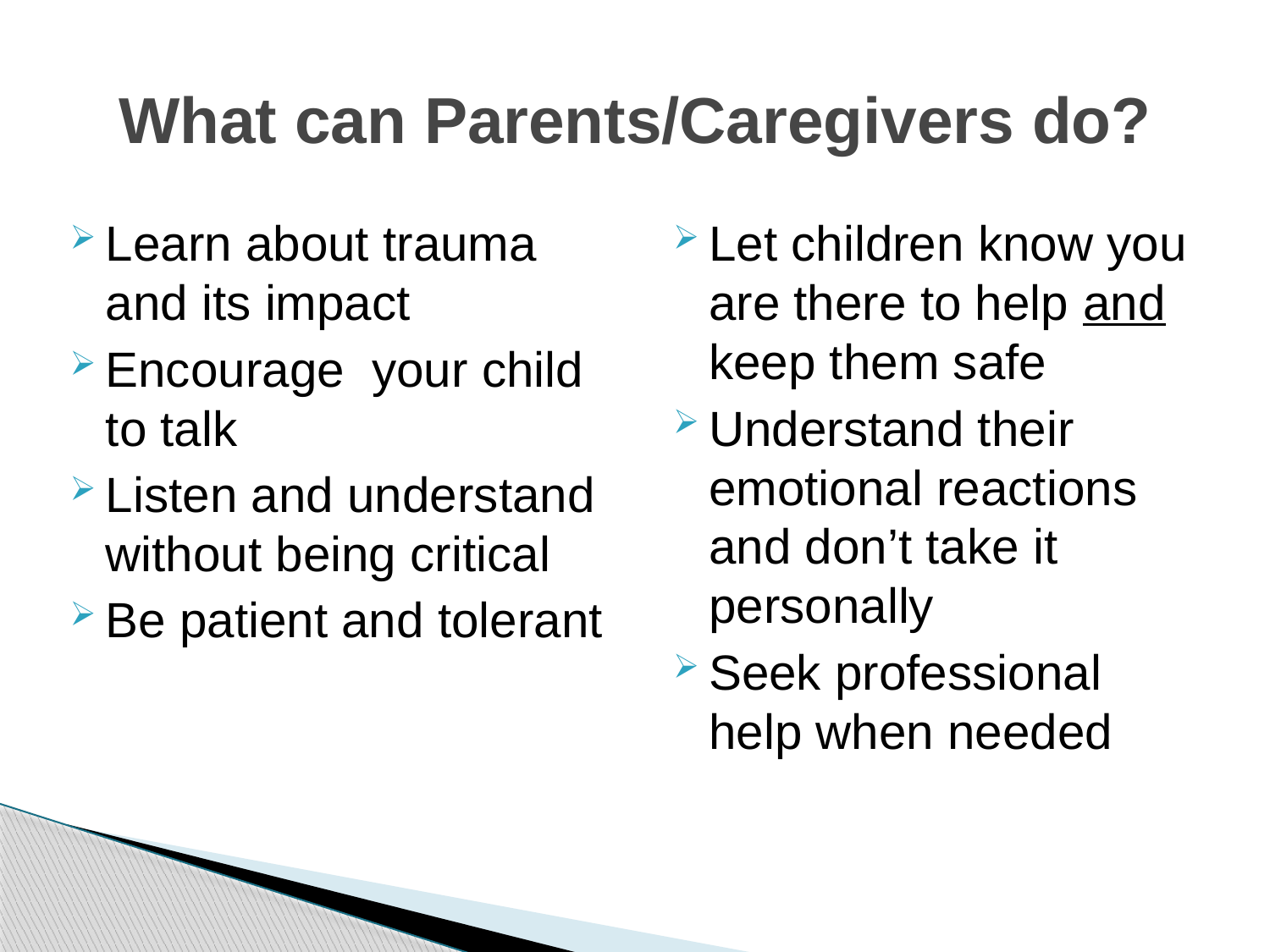

# What can Parents/Caregivers do?
Learn about trauma and its impact
Encourage  your child to talk
Listen and understand without being critical
Be patient and tolerant
Let children know you are there to help and keep them safe
Understand their emotional reactions and don’t take it personally
Seek professional help when needed